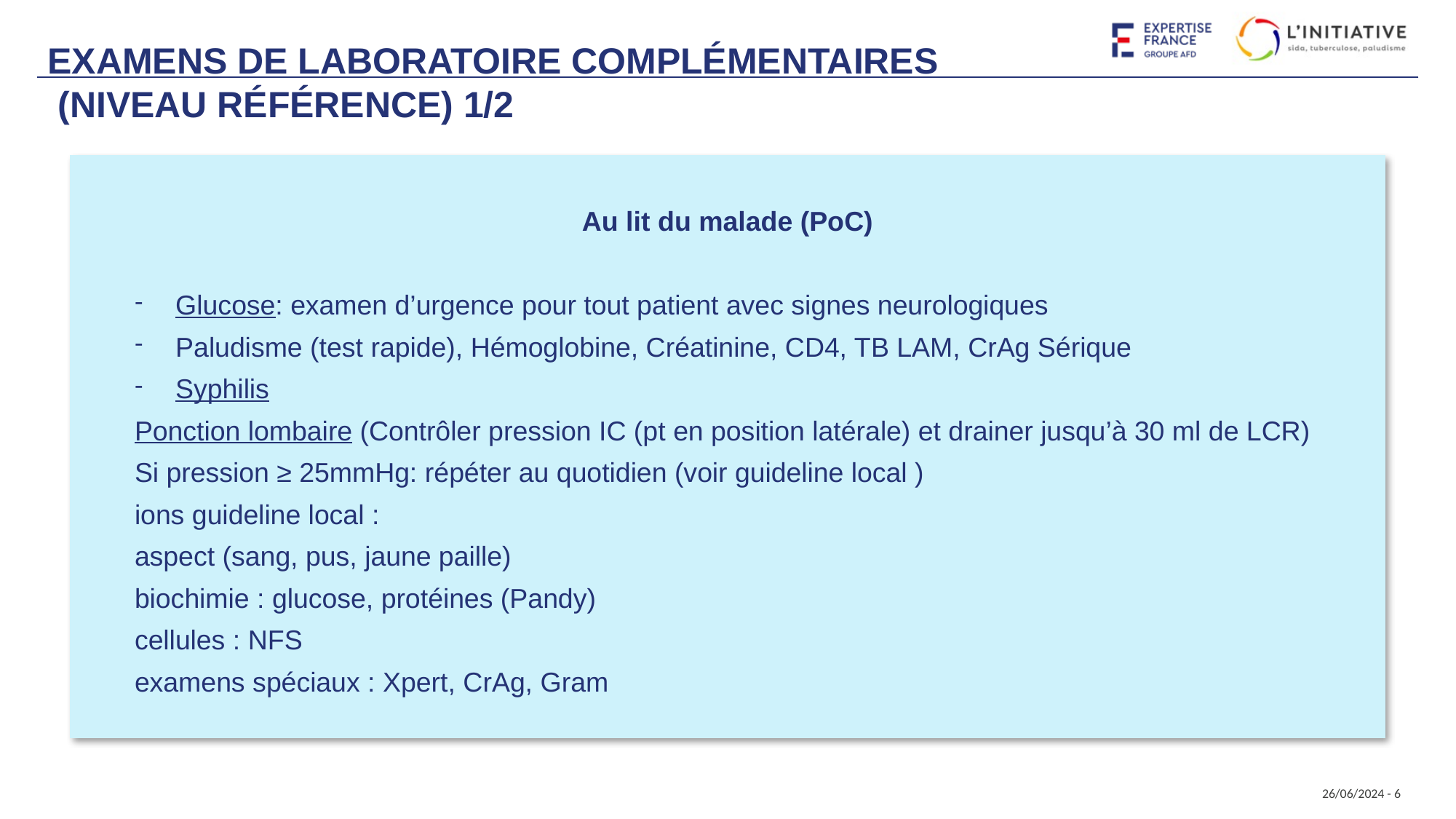

# Examens de laboratoire complémentaires (niveau référence) 1/2

Au lit du malade (PoC)

Glucose: examen d’urgence pour tout patient avec signes neurologiques
Paludisme (test rapide), Hémoglobine, Créatinine, CD4, TB LAM, CrAg Sérique
Syphilis
Ponction lombaire (Contrôler pression IC (pt en position latérale) et drainer jusqu’à 30 ml de LCR)
Si pression ≥ 25mmHg: répéter au quotidien (voir guideline local )
ions guideline local :
aspect (sang, pus, jaune paille)
biochimie : glucose, protéines (Pandy)
cellules : NFS
examens spéciaux : Xpert, CrAg, Gram

26/06/2024 - 6